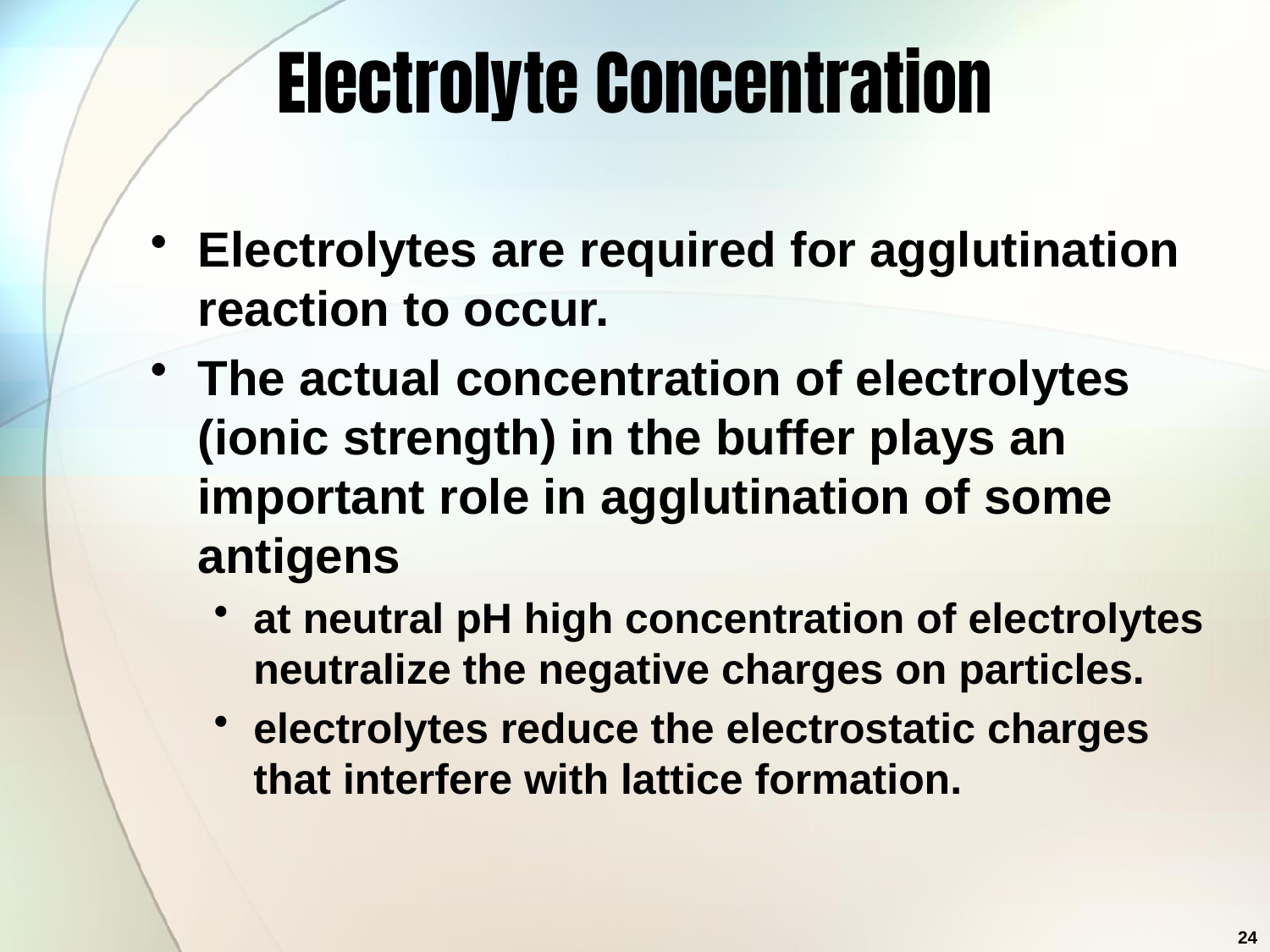

# Electrolyte Concentration
Electrolytes are required for agglutination reaction to occur.
The actual concentration of electrolytes (ionic strength) in the buffer plays an important role in agglutination of some antigens
at neutral pH high concentration of electrolytes neutralize the negative charges on particles.
electrolytes reduce the electrostatic charges that interfere with lattice formation.
24